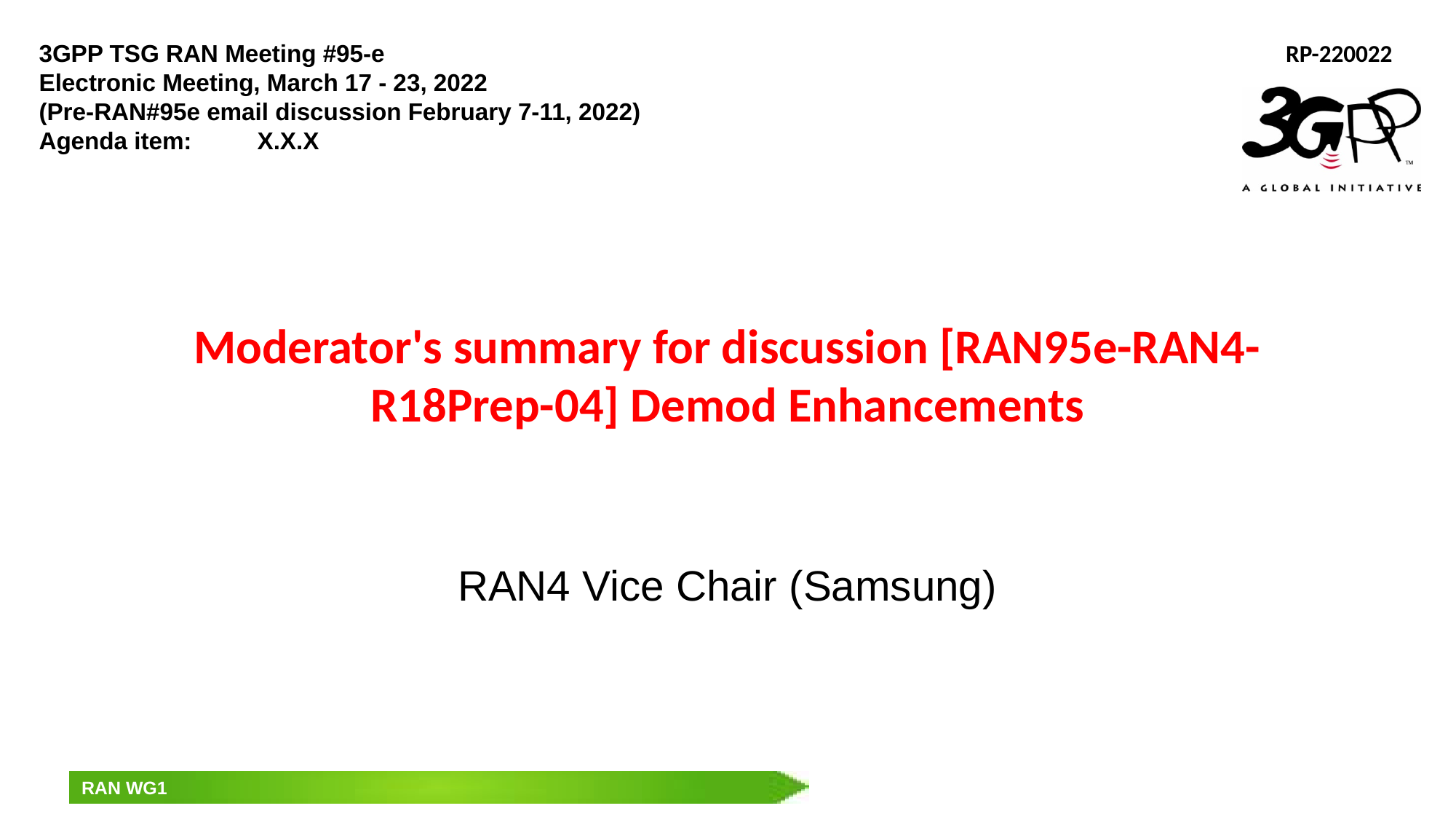

3GPP TSG RAN Meeting #95-e
Electronic Meeting, March 17 - 23, 2022
(Pre-RAN#95e email discussion February 7-11, 2022)
Agenda item:	X.X.X

 RP-220022
# Moderator's summary for discussion [RAN95e-RAN4-R18Prep-04] Demod Enhancements
RAN4 Vice Chair (Samsung)